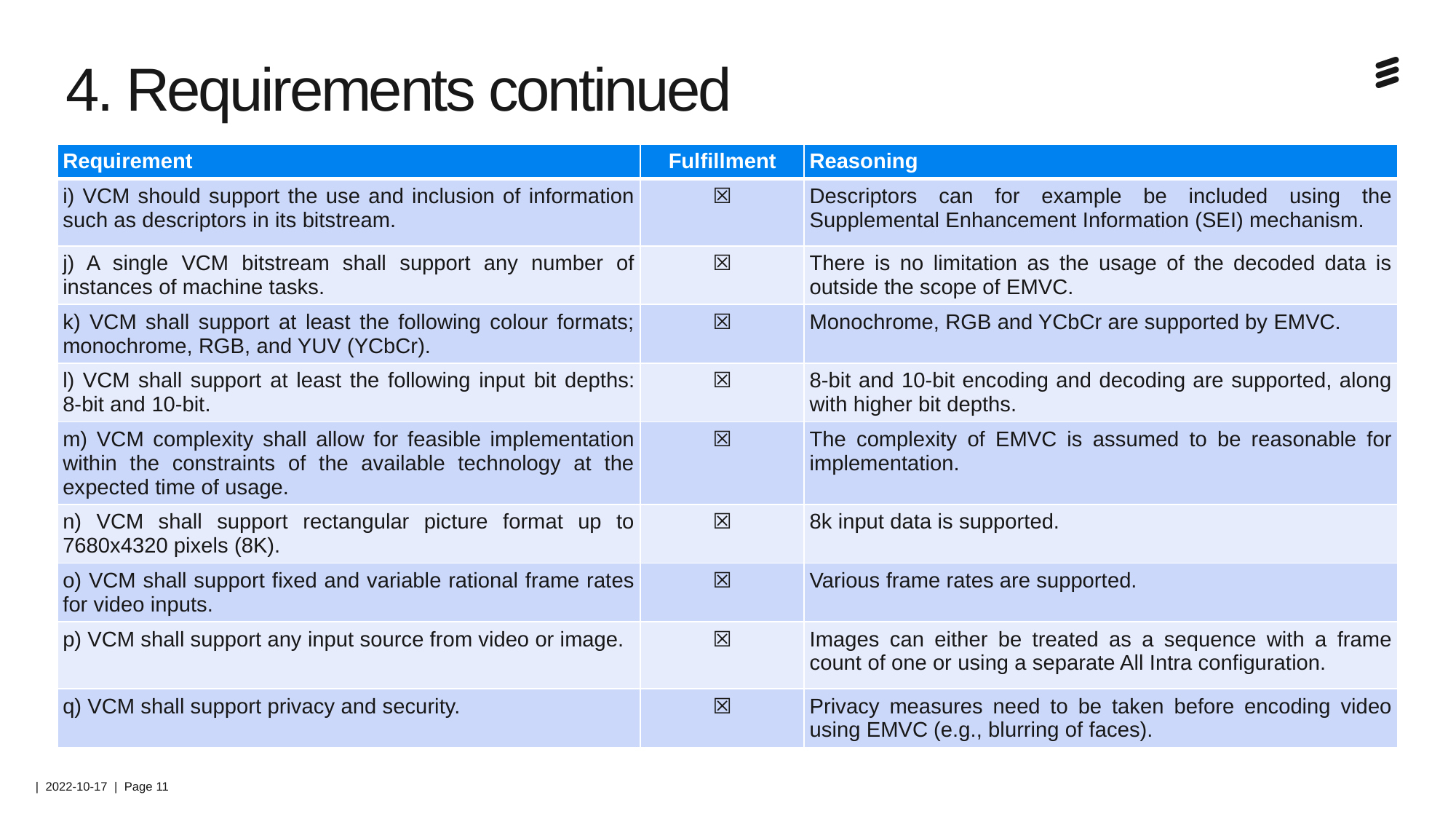

# 4. Requirements continued
| Requirement | Fulfillment | Reasoning |
| --- | --- | --- |
| i) VCM should support the use and inclusion of information such as descriptors in its bitstream. | ☒ | Descriptors can for example be included using the Supplemental Enhancement Information (SEI) mechanism. |
| j) A single VCM bitstream shall support any number of instances of machine tasks. | ☒ | There is no limitation as the usage of the decoded data is outside the scope of EMVC. |
| k) VCM shall support at least the following colour formats; monochrome, RGB, and YUV (YCbCr). | ☒ | Monochrome, RGB and YCbCr are supported by EMVC. |
| l) VCM shall support at least the following input bit depths: 8-bit and 10-bit. | ☒ | 8-bit and 10-bit encoding and decoding are supported, along with higher bit depths. |
| m) VCM complexity shall allow for feasible implementation within the constraints of the available technology at the expected time of usage. | ☒ | The complexity of EMVC is assumed to be reasonable for implementation. |
| n) VCM shall support rectangular picture format up to 7680x4320 pixels (8K). | ☒ | 8k input data is supported. |
| o) VCM shall support fixed and variable rational frame rates for video inputs. | ☒ | Various frame rates are supported. |
| p) VCM shall support any input source from video or image. | ☒ | Images can either be treated as a sequence with a frame count of one or using a separate All Intra configuration. |
| q) VCM shall support privacy and security. | ☒ | Privacy measures need to be taken before encoding video using EMVC (e.g., blurring of faces). |